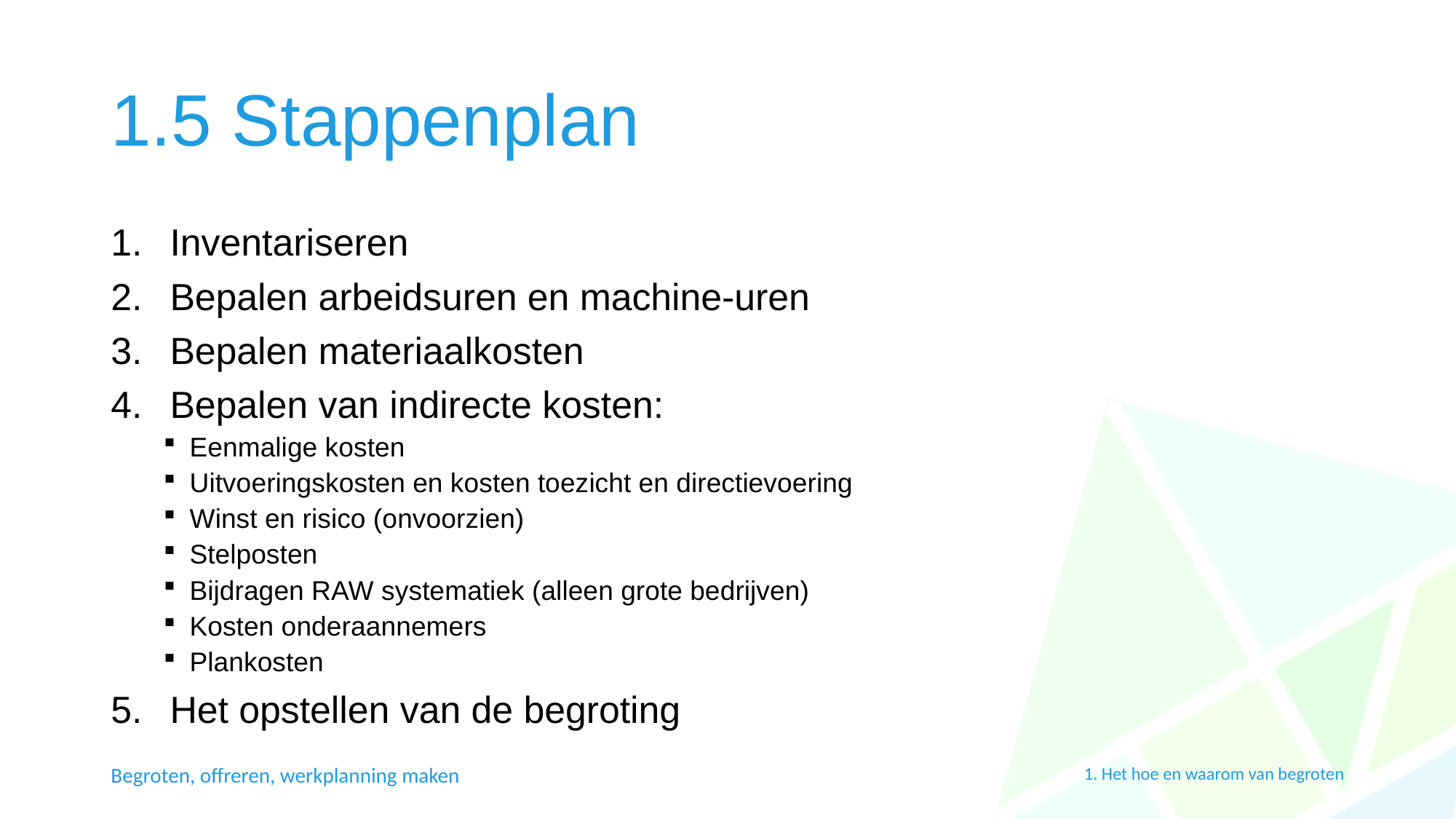

# 1.5 Stappenplan
Inventariseren
Bepalen arbeidsuren en machine-uren
Bepalen materiaalkosten
Bepalen van indirecte kosten:
Eenmalige kosten
Uitvoeringskosten en kosten toezicht en directievoering
Winst en risico (onvoorzien)
Stelposten
Bijdragen RAW systematiek (alleen grote bedrijven)
Kosten onderaannemers
Plankosten
Het opstellen van de begroting
Begroten, offreren, werkplanning maken
1. Het hoe en waarom van begroten